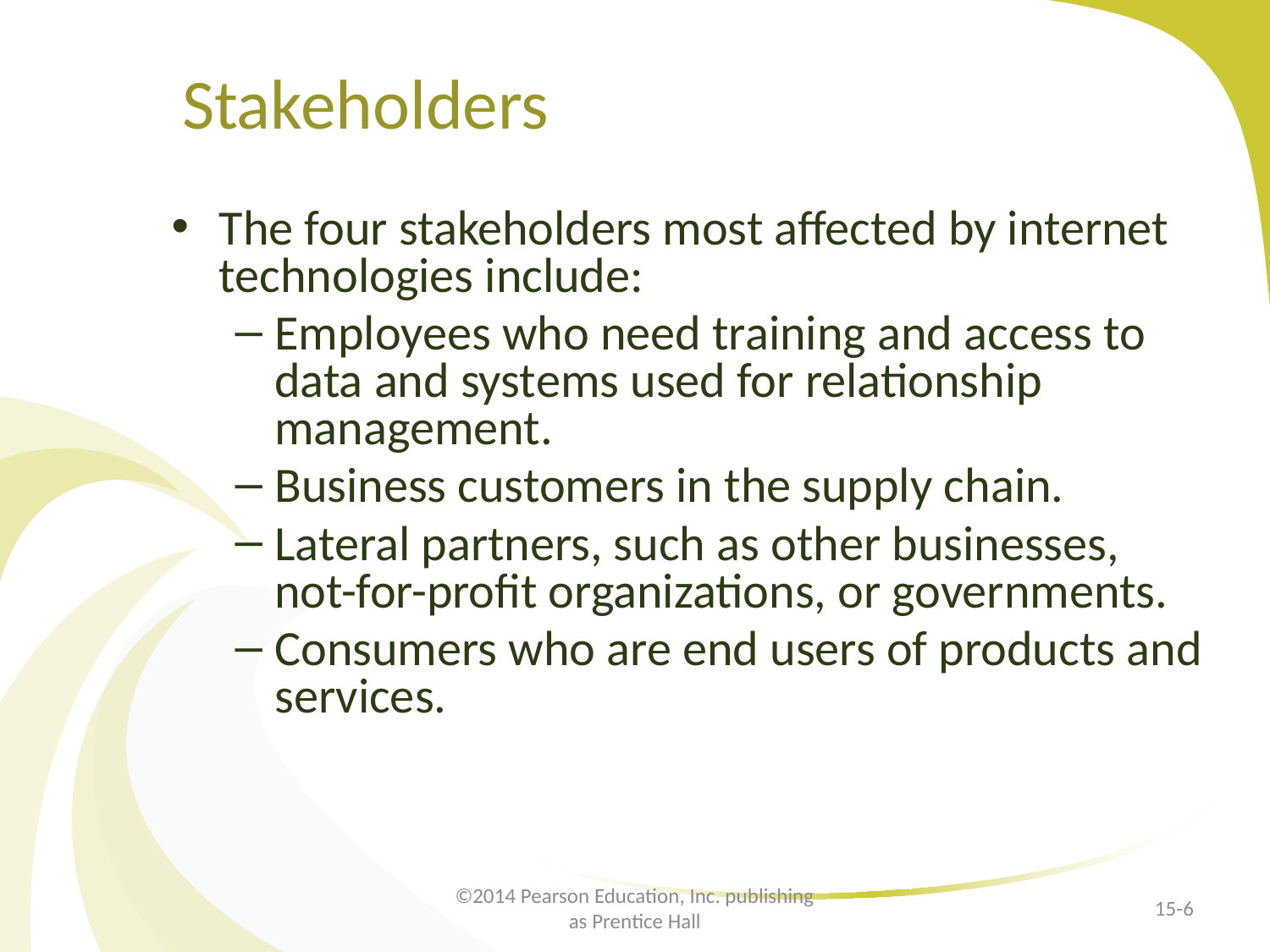

# Stakeholders
The four stakeholders most affected by internet technologies include:
Employees who need training and access to data and systems used for relationship management.
Business customers in the supply chain.
Lateral partners, such as other businesses, not-for-profit organizations, or governments.
Consumers who are end users of products and services.

©2014 Pearson Education, Inc. publishing as Prentice Hall
15-6